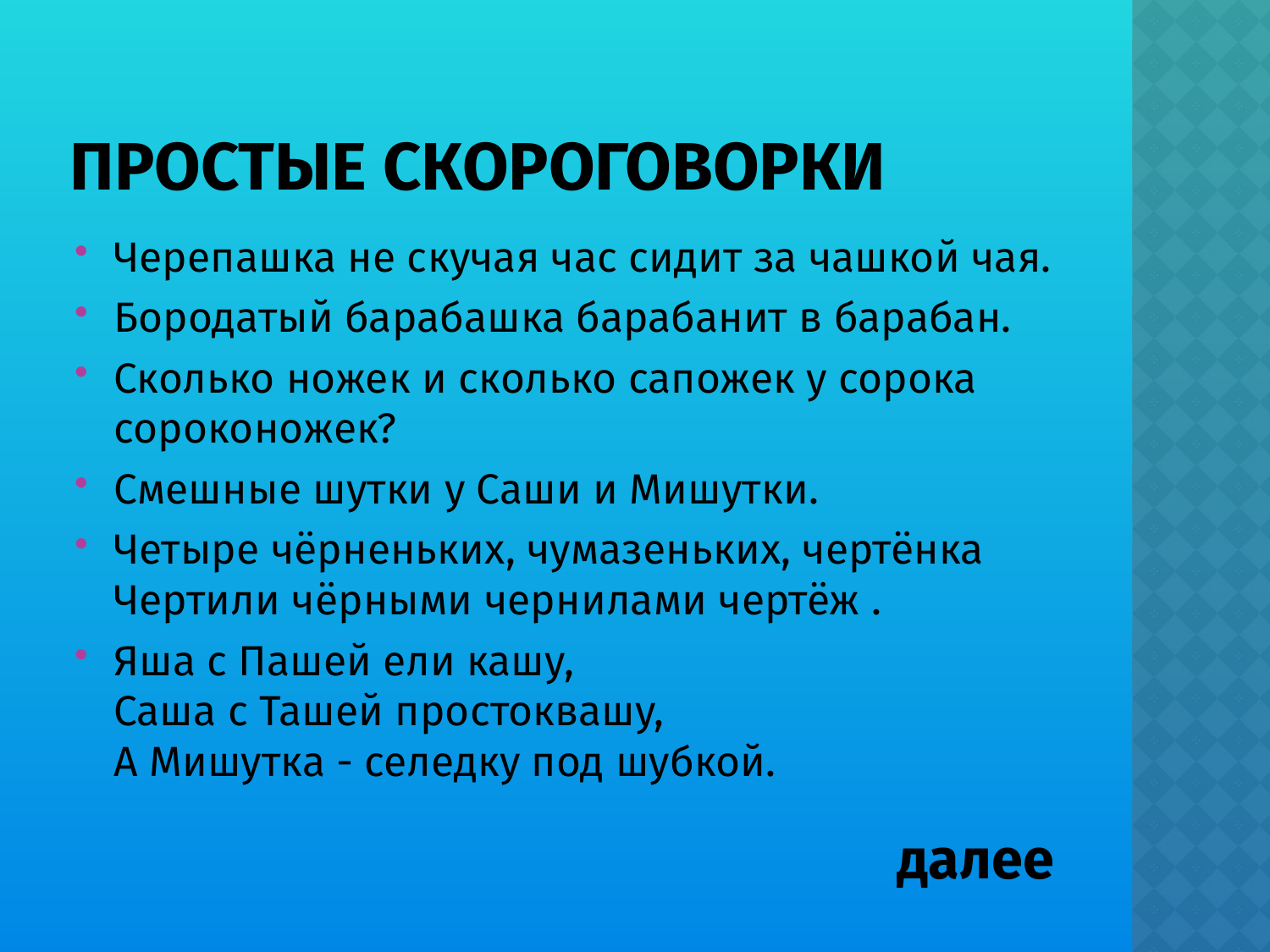

# Простые скороговорки
Черепашка не скучая час сидит за чашкой чая.
Бородатый барабашка барабанит в барабан.
Сколько ножек и сколько сапожек у сорока сороконожек?
Смешные шутки у Саши и Мишутки.
Четыре чёрненьких, чумазеньких, чертёнка 
Чертили чёрными чернилами чертёж .
Яша с Пашей ели кашу, 
Саша с Ташей простоквашу, 
А Мишутка - селедку под шубкой.
далее